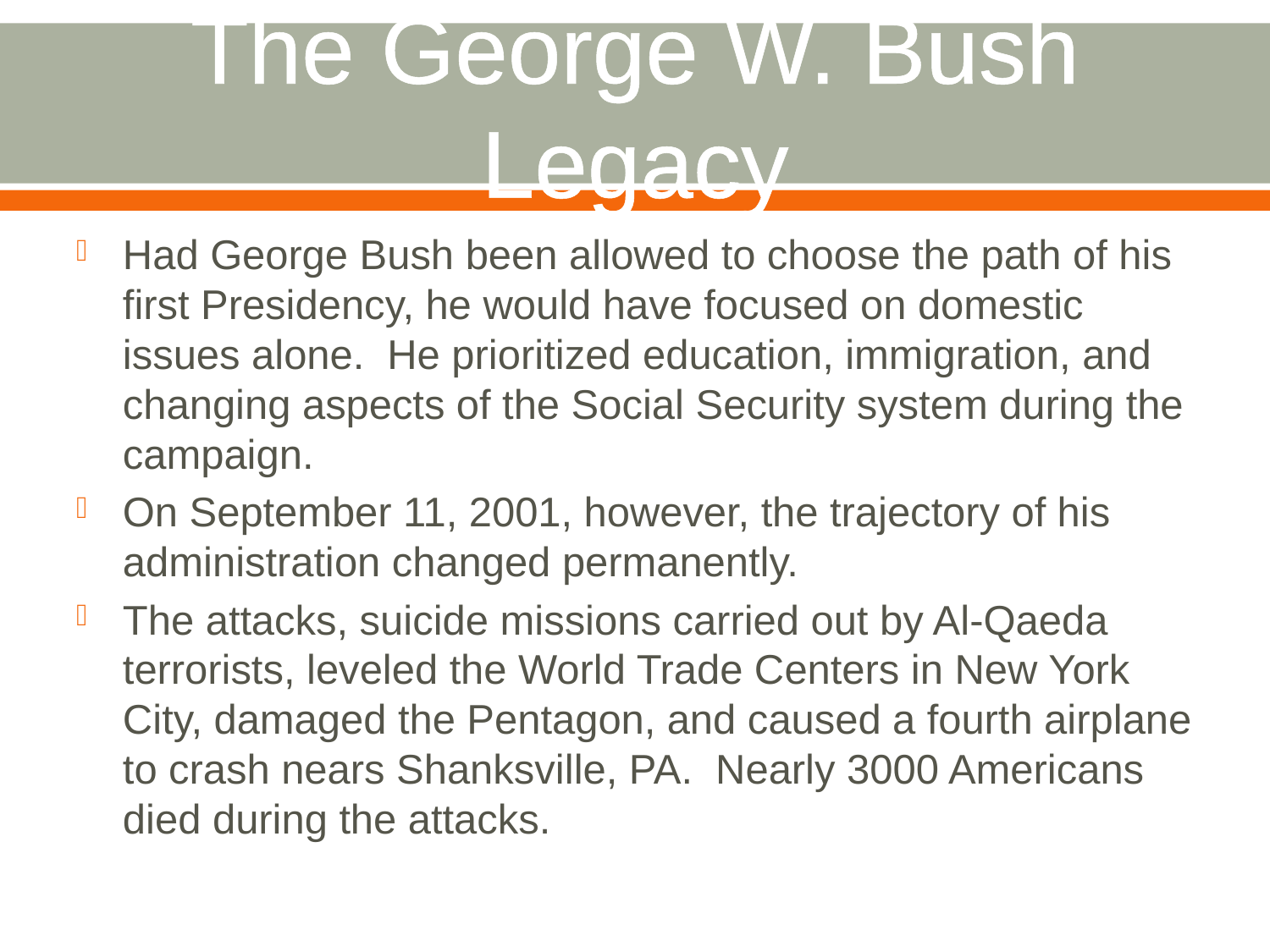

# The George W. Bush Legacy
Had George Bush been allowed to choose the path of his first Presidency, he would have focused on domestic issues alone.  He prioritized education, immigration, and changing aspects of the Social Security system during the campaign.
On September 11, 2001, however, the trajectory of his administration changed permanently.
The attacks, suicide missions carried out by Al-Qaeda terrorists, leveled the World Trade Centers in New York City, damaged the Pentagon, and caused a fourth airplane to crash nears Shanksville, PA.  Nearly 3000 Americans died during the attacks.